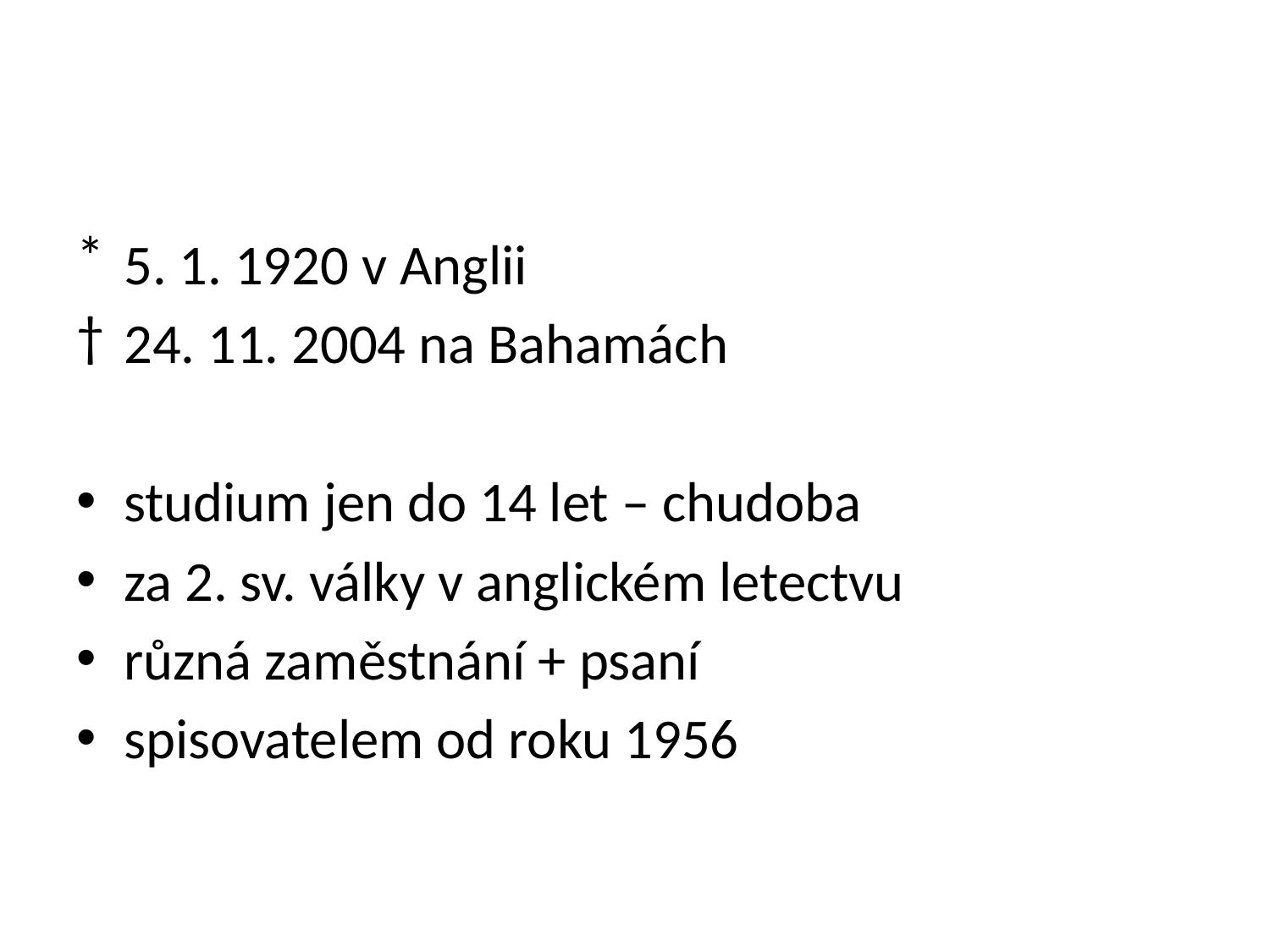

5. 1. 1920 v Anglii
24. 11. 2004 na Bahamách

studium jen do 14 let – chudoba
za 2. sv. války v anglickém letectvu
různá zaměstnání + psaní
spisovatelem od roku 1956